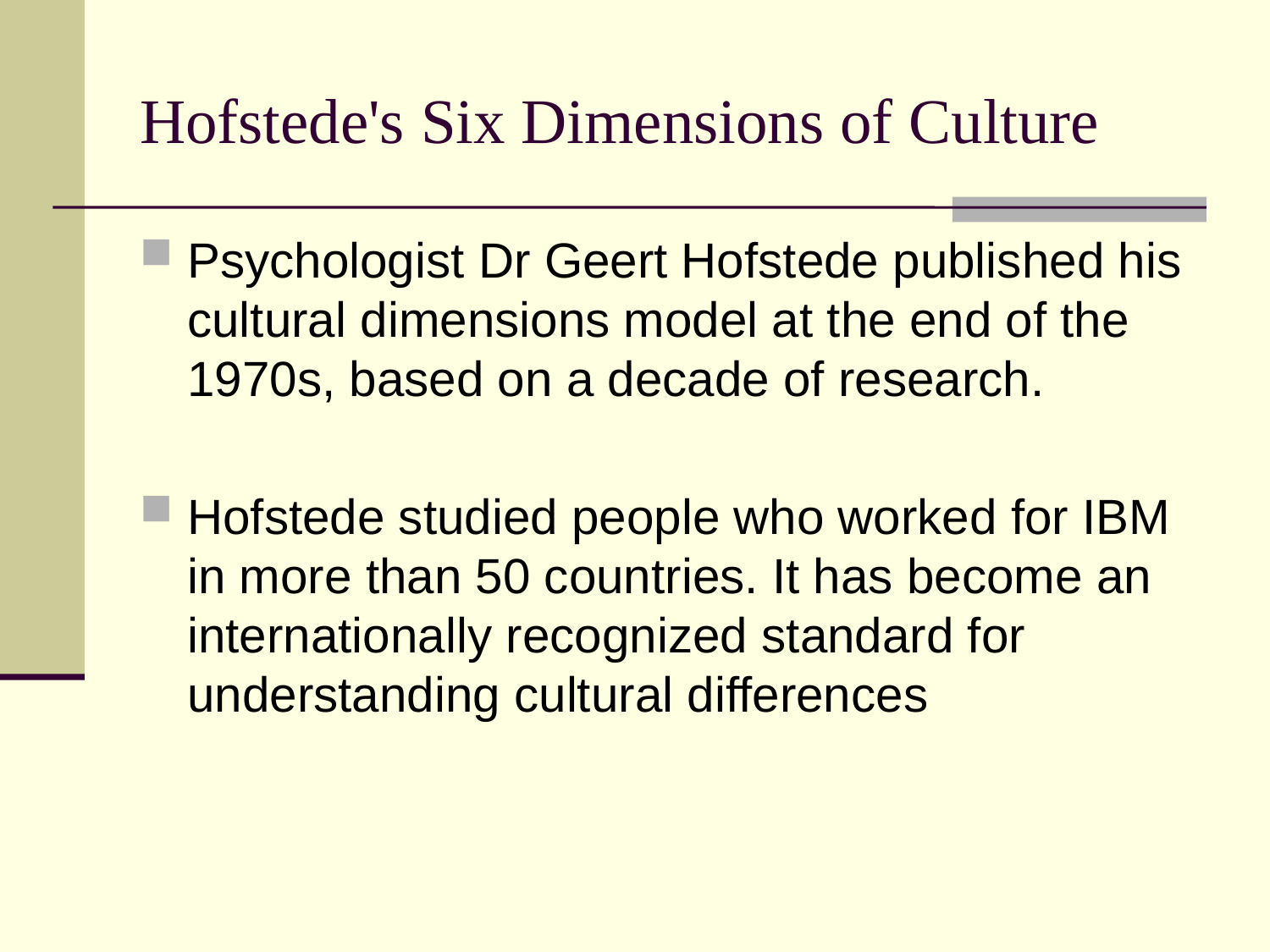

# Hofstede's Six Dimensions of Culture
Psychologist Dr Geert Hofstede published his cultural dimensions model at the end of the 1970s, based on a decade of research.

Hofstede studied people who worked for IBM in more than 50 countries. It has become an internationally recognized standard for understanding cultural differences